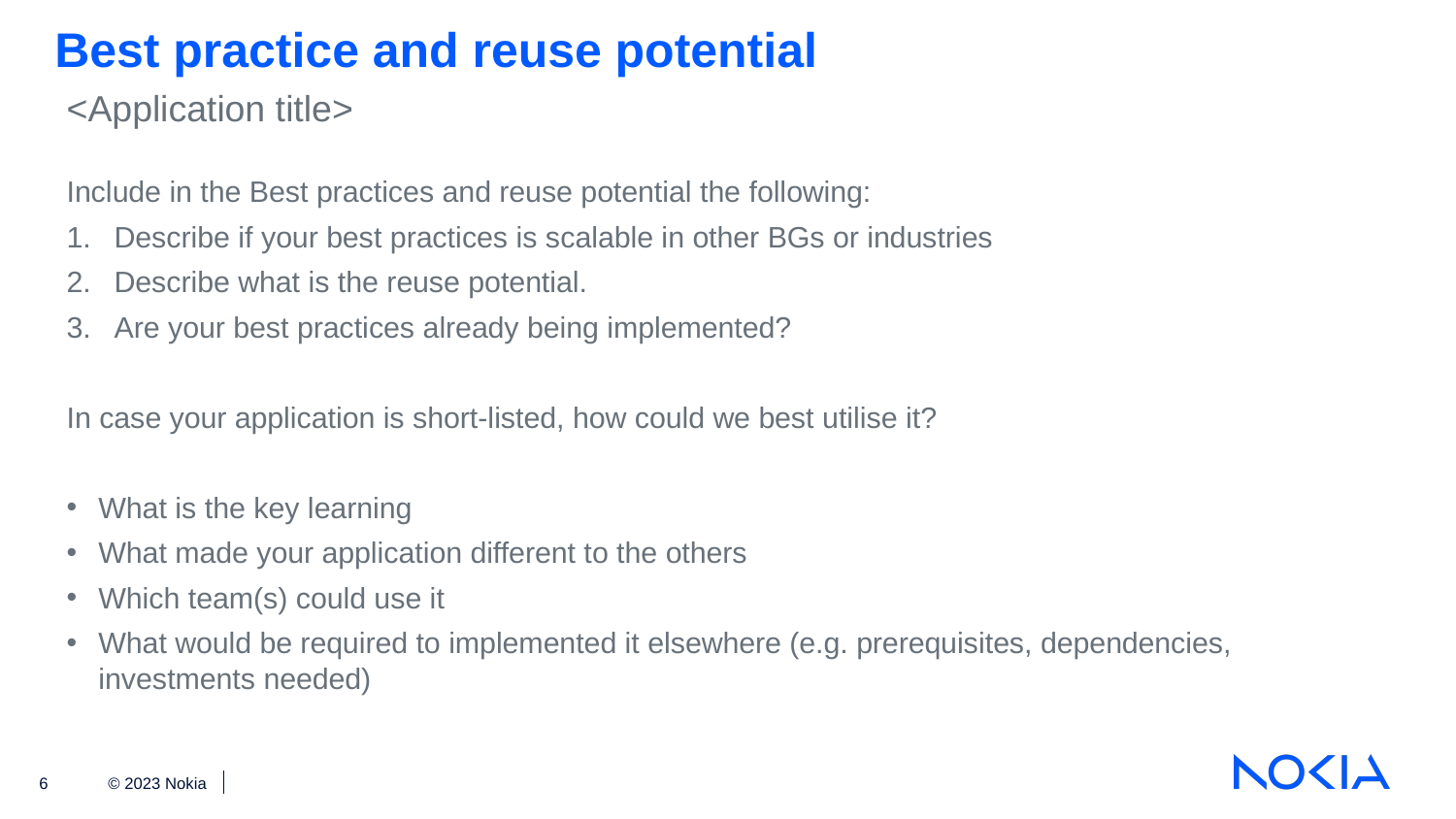

Best practice and reuse potential
<Application title>
Include in the Best practices and reuse potential the following:
Describe if your best practices is scalable in other BGs or industries
Describe what is the reuse potential.
Are your best practices already being implemented?

In case your application is short-listed, how could we best utilise it?

What is the key learning
What made your application different to the others
Which team(s) could use it
What would be required to implemented it elsewhere (e.g. prerequisites, dependencies, investments needed)